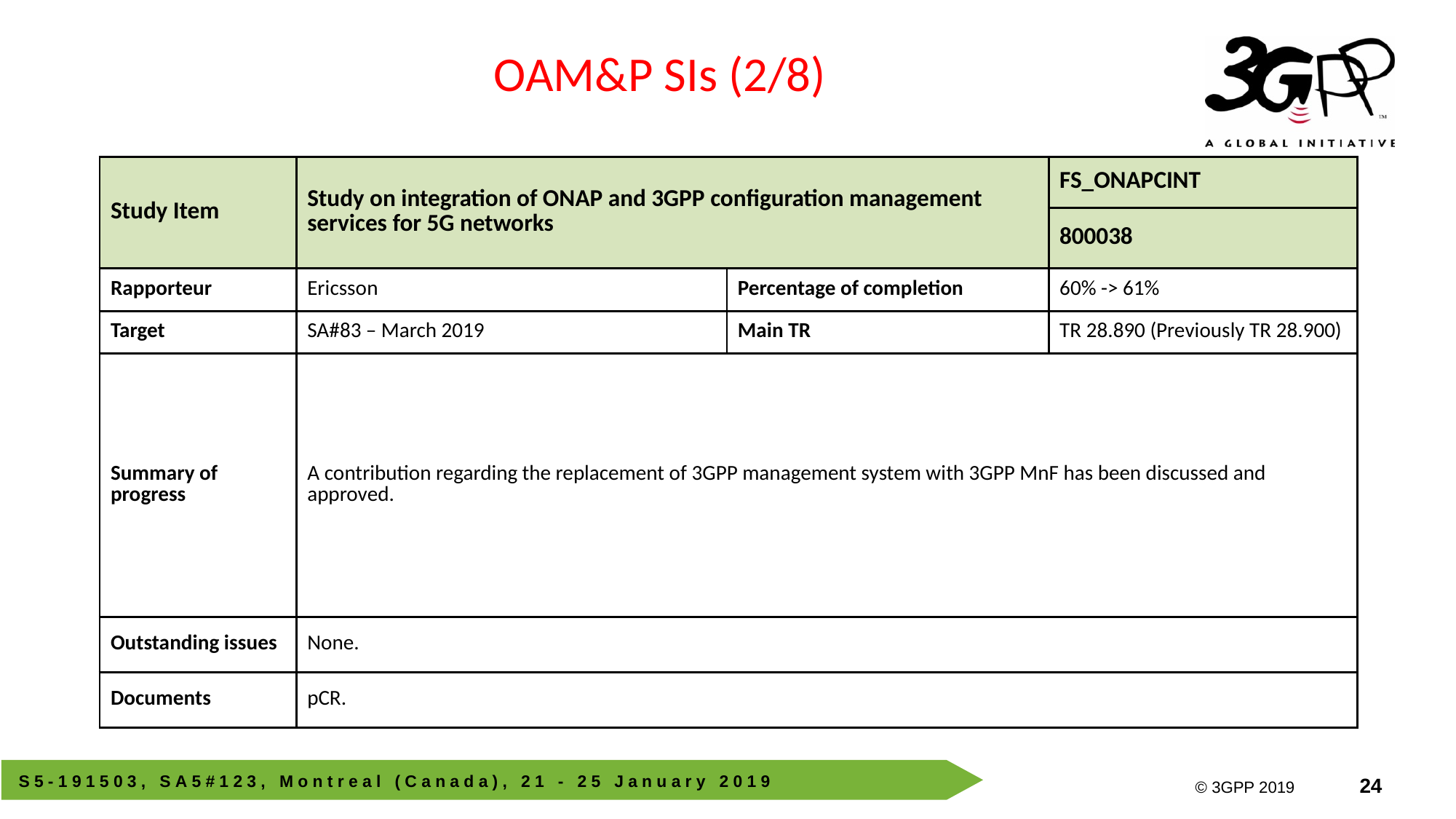

OAM&P SIs (2/8)
| Study Item | Study on integration of ONAP and 3GPP configuration management services for 5G networks |  | FS\_ONAPCINT |
| --- | --- | --- | --- |
|  |  |  | 800038 |
| Rapporteur | Ericsson | Percentage of completion | 60% -> 61% |
| Target | SA#83 – March 2019 | Main TR | TR 28.890 (Previously TR 28.900) |
| Summary of progress | A contribution regarding the replacement of 3GPP management system with 3GPP MnF has been discussed and approved. |  |  |
| Outstanding issues | None. |  |  |
| Documents | pCR. |  |  |